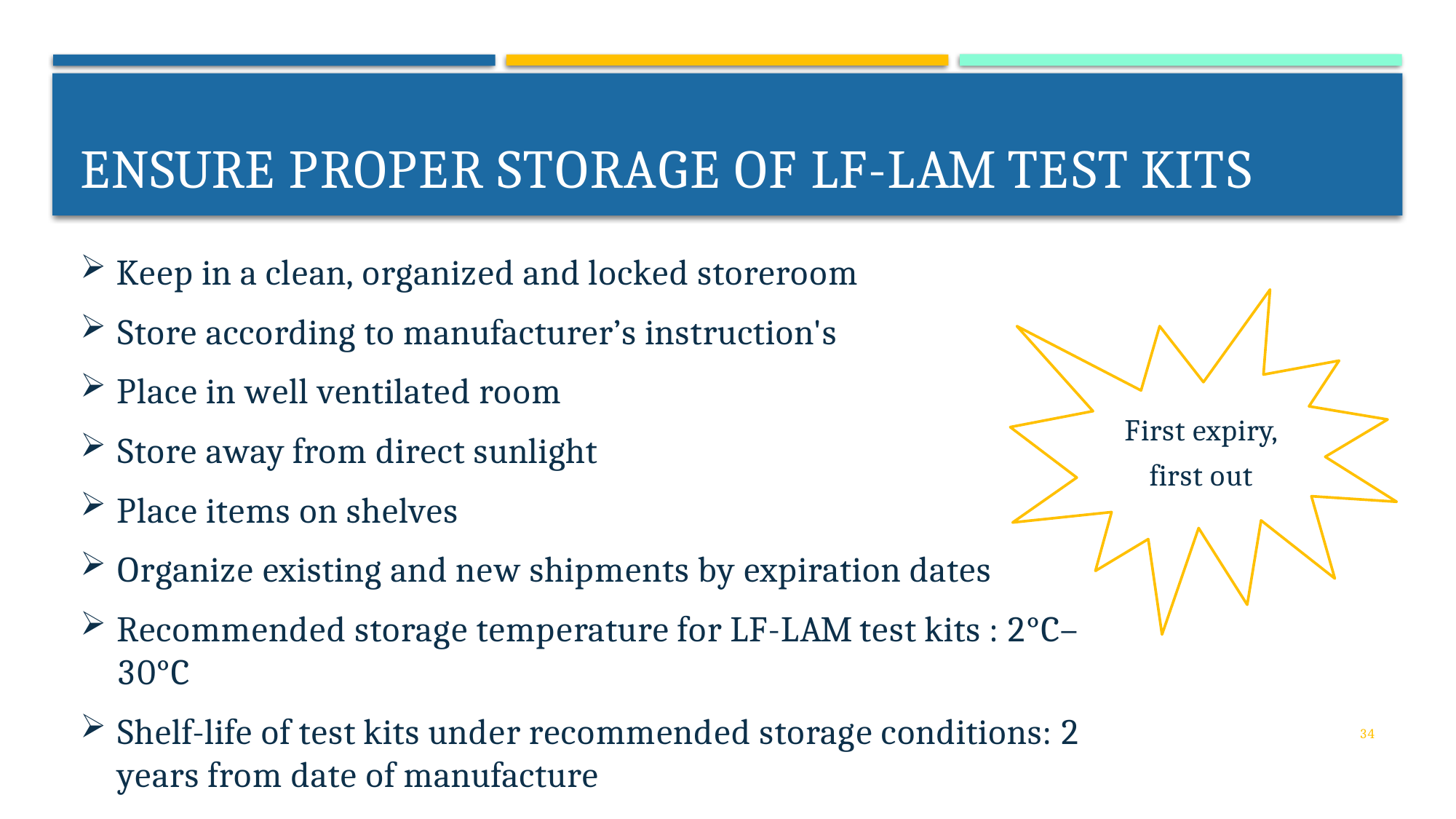

# Ensure Proper Storage of LF-LAM test kits
Keep in a clean, organized and locked storeroom
Store according to manufacturer’s instruction's
Place in well ventilated room
Store away from direct sunlight
Place items on shelves
Organize existing and new shipments by expiration dates
Recommended storage temperature for LF-LAM test kits : 2°C–30°C
Shelf-life of test kits under recommended storage conditions: 2 years from date of manufacture

First expiry,
first out
34